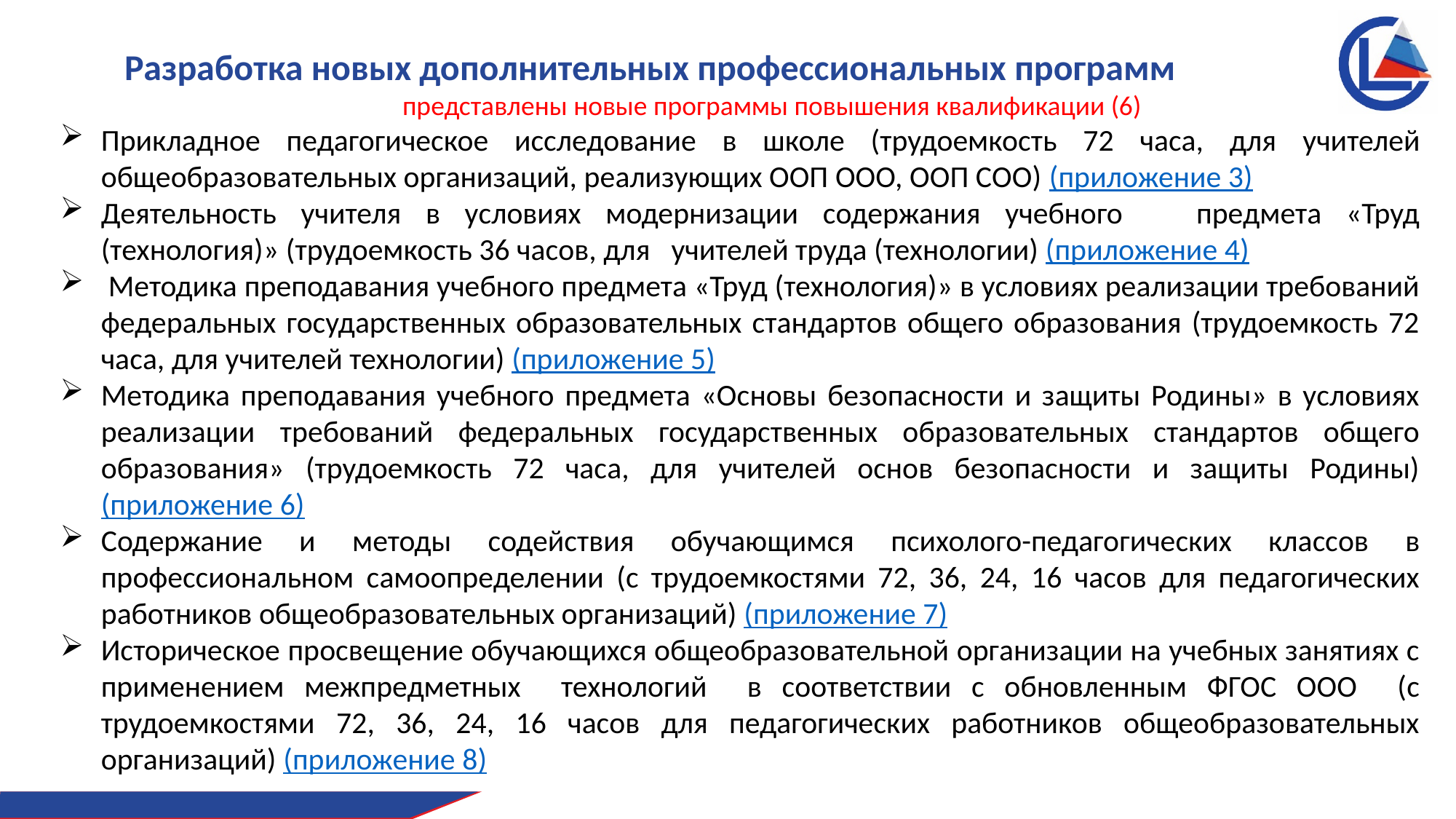

Разработка новых дополнительных профессиональных программ
представлены новые программы повышения квалификации (6)
Прикладное педагогическое исследование в школе (трудоемкость 72 часа, для учителей общеобразовательных организаций, реализующих ООП ООО, ООП СОО) (приложение 3)
Деятельность учителя в условиях модернизации содержания учебного   предмета «Труд (технология)» (трудоемкость 36 часов, для   учителей труда (технологии) (приложение 4)
 Методика преподавания учебного предмета «Труд (технология)» в условиях реализации требований федеральных государственных образовательных стандартов общего образования (трудоемкость 72 часа, для учителей технологии) (приложение 5)
Методика преподавания учебного предмета «Основы безопасности и защиты Родины» в условиях реализации требований федеральных государственных образовательных стандартов общего образования» (трудоемкость 72 часа, для учителей основ безопасности и защиты Родины) (приложение 6)
Содержание и методы содействия обучающимся психолого-педагогических классов в профессиональном самоопределении (с трудоемкостями 72, 36, 24, 16 часов для педагогических работников общеобразовательных организаций) (приложение 7)
Историческое просвещение обучающихся общеобразовательной организации на учебных занятиях с применением межпредметных  технологий  в соответствии с обновленным ФГОС ООО  (с трудоемкостями 72, 36, 24, 16 часов для педагогических работников общеобразовательных организаций) (приложение 8)